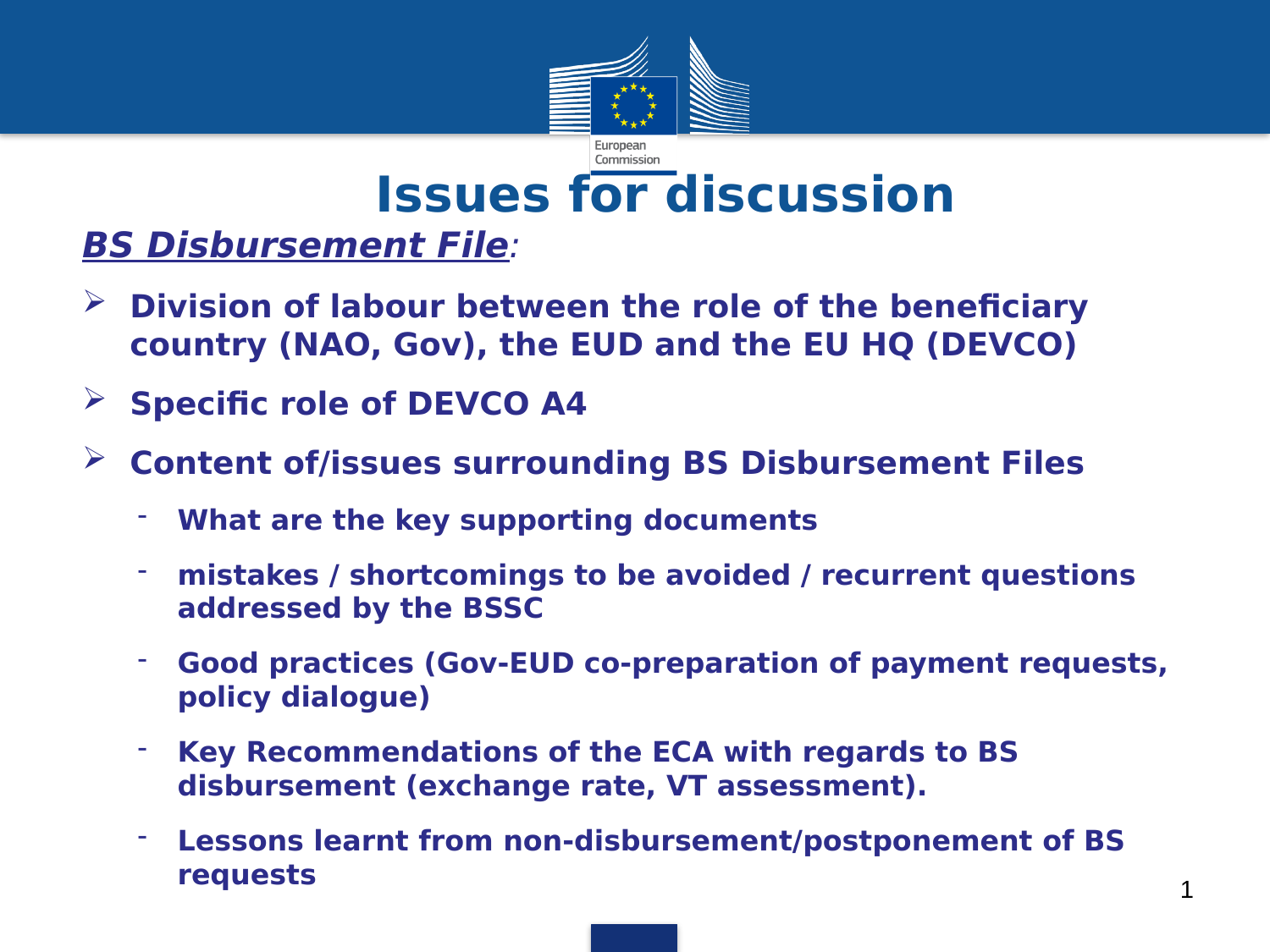

# Issues for discussion
BS Disbursement File:
Division of labour between the role of the beneficiary country (NAO, Gov), the EUD and the EU HQ (DEVCO)
Specific role of DEVCO A4
Content of/issues surrounding BS Disbursement Files
What are the key supporting documents
mistakes / shortcomings to be avoided / recurrent questions addressed by the BSSC
Good practices (Gov-EUD co-preparation of payment requests, policy dialogue)
Key Recommendations of the ECA with regards to BS disbursement (exchange rate, VT assessment).
Lessons learnt from non-disbursement/postponement of BS requests

1